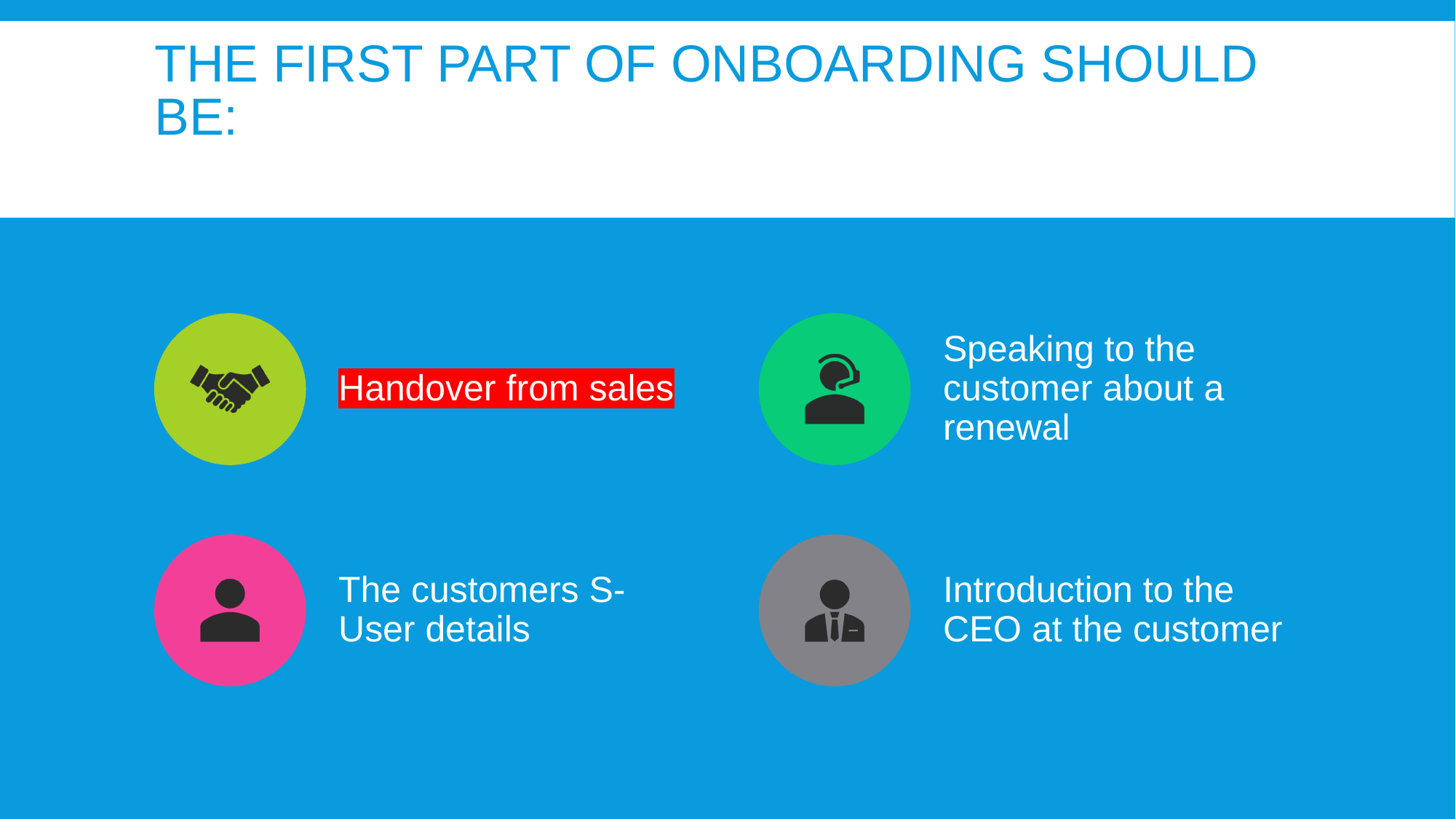

# The first part of onboarding should be:
Handover from sales
Speaking to the customer about a renewal
The customers S-User details
Introduction to the CEO at the customer